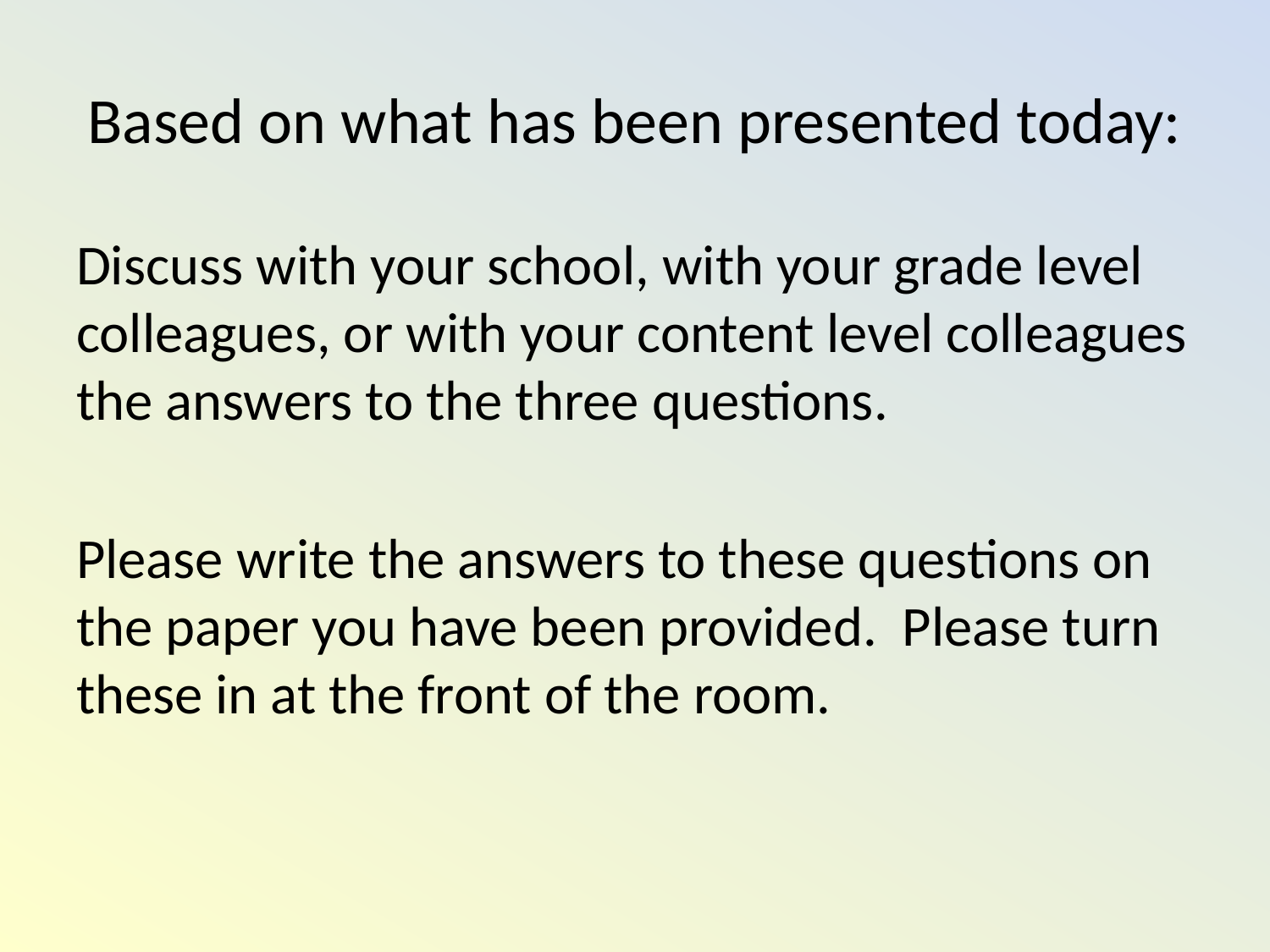

# Based on what has been presented today:
Discuss with your school, with your grade level colleagues, or with your content level colleagues the answers to the three questions.

Please write the answers to these questions on the paper you have been provided.  Please turn these in at the front of the room.